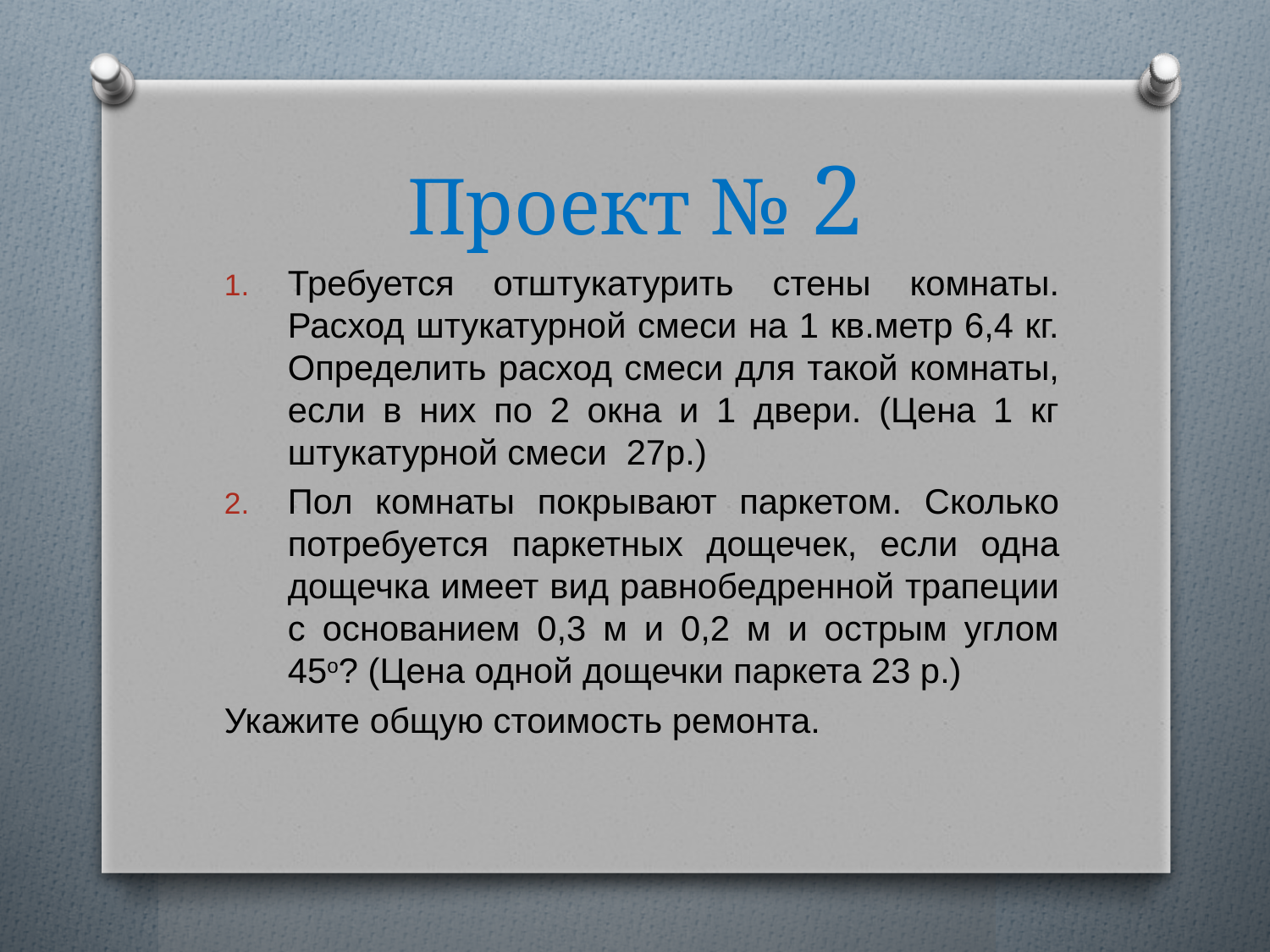

# Проект № 2
Требуется отштукатурить стены комнаты. Расход штукатурной смеси на 1 кв.метр 6,4 кг. Определить расход смеси для такой комнаты, если в них по 2 окна и 1 двери. (Цена 1 кг штукатурной смеси  27р.)
Пол комнаты покрывают паркетом. Сколько потребуется паркетных дощечек, если одна дощечка имеет вид равнобедренной трапеции с основанием 0,3 м и 0,2 м и острым углом 45о? (Цена одной дощечки паркета 23 р.)
Укажите общую стоимость ремонта.